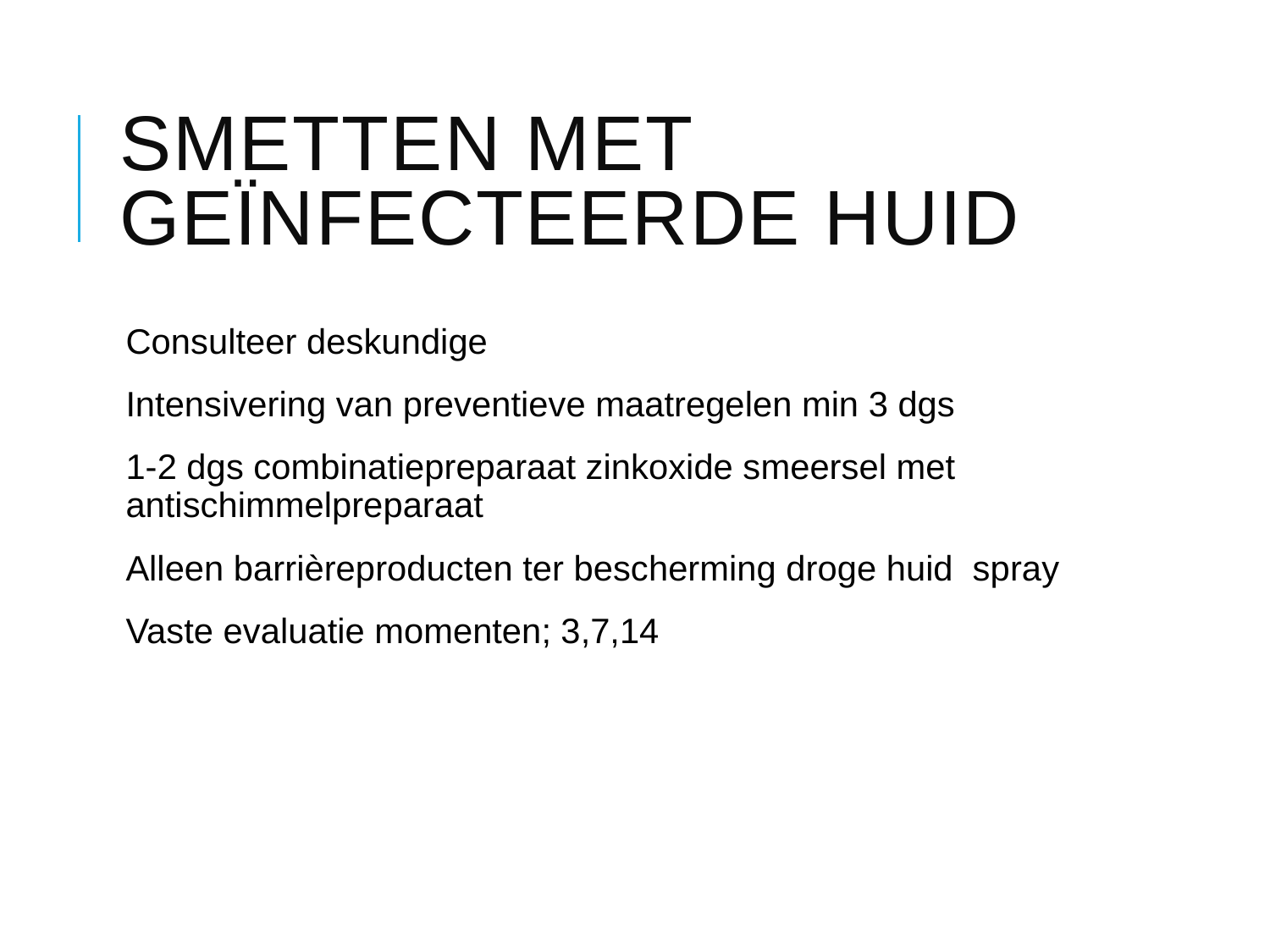

# Smetten met geïnfecteerde huid
Consulteer deskundige
Intensivering van preventieve maatregelen min 3 dgs
1-2 dgs combinatiepreparaat zinkoxide smeersel met antischimmelpreparaat
Alleen barrièreproducten ter bescherming droge huid  spray
Vaste evaluatie momenten; 3,7,14